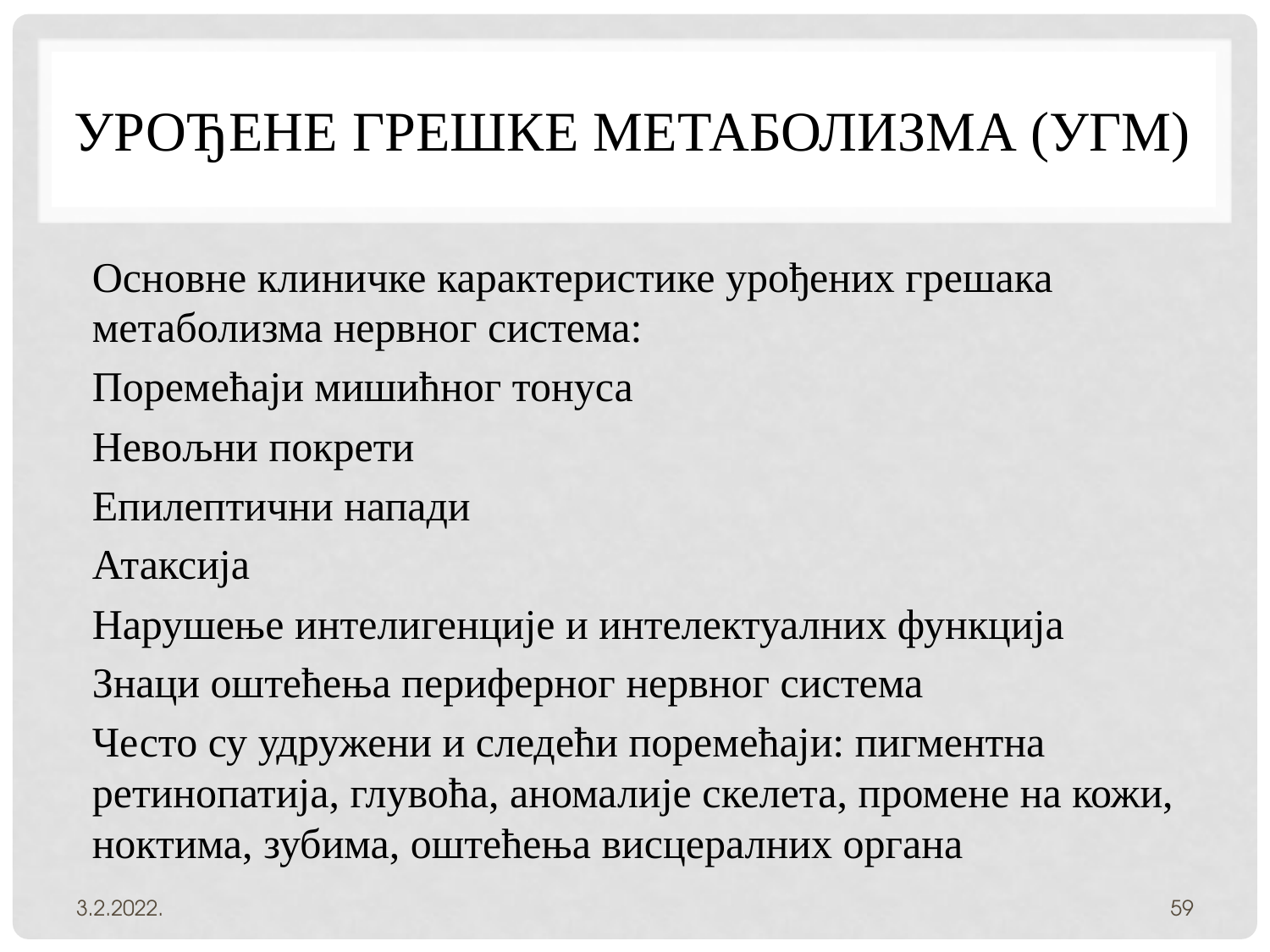

# Урођене грешке метаболизма (УГМ)
Основне клиничке карактеристике урођених грешака метаболизма нервног система:
Поремећаји мишићног тонуса
Невољни покрети
Епилептични напади
Атаксија
Нарушење интелигенције и интелектуалних функција
Знаци оштећења периферног нервног система
Често су удружени и следећи поремећаји: пигментна ретинопатија, глувоћа, аномалије скелета, промене на кожи, ноктима, зубима, оштећења висцералних органа
3.2.2022.
59